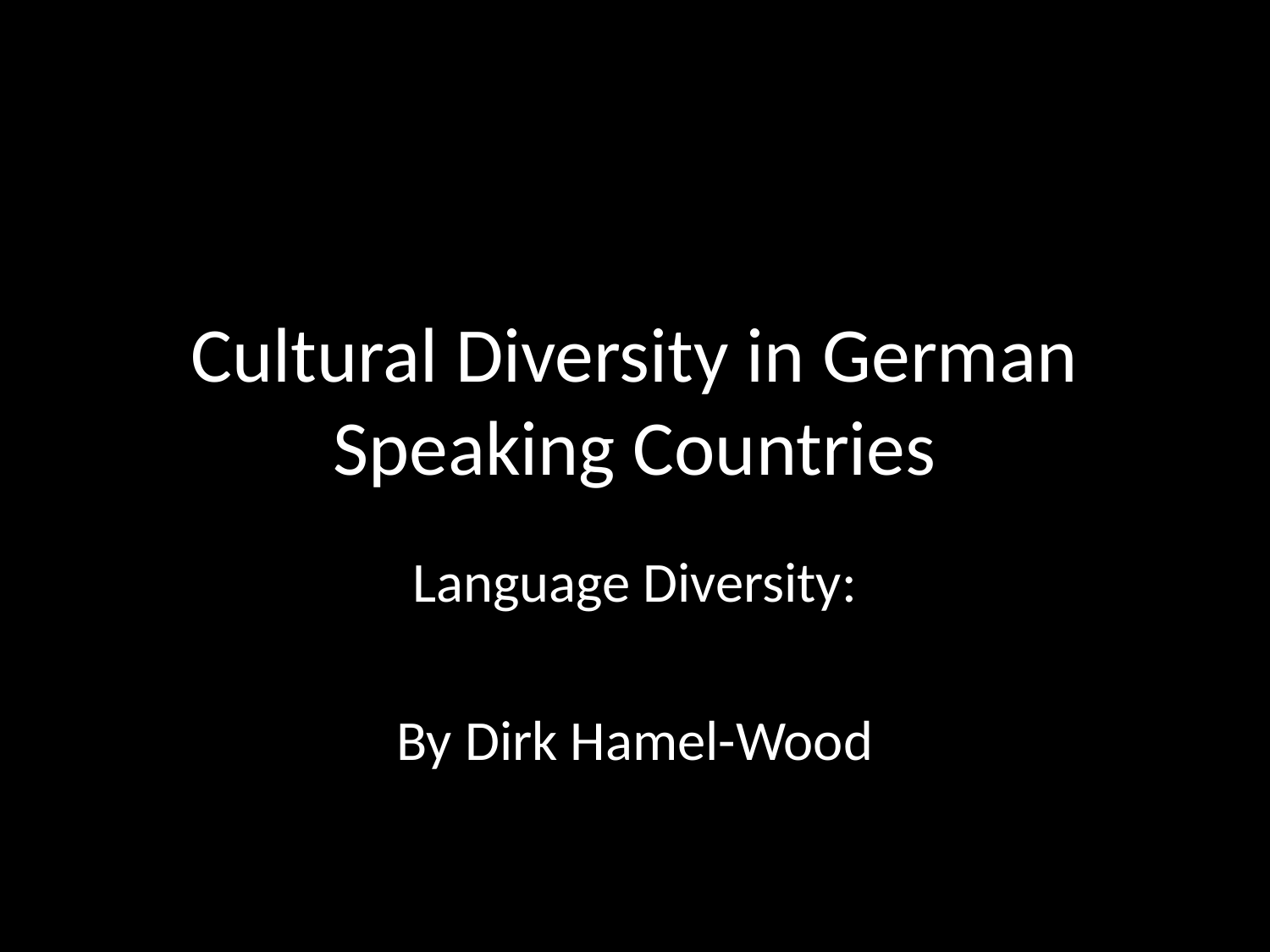

# Cultural Diversity in German Speaking Countries
Language Diversity:

By Dirk Hamel-Wood